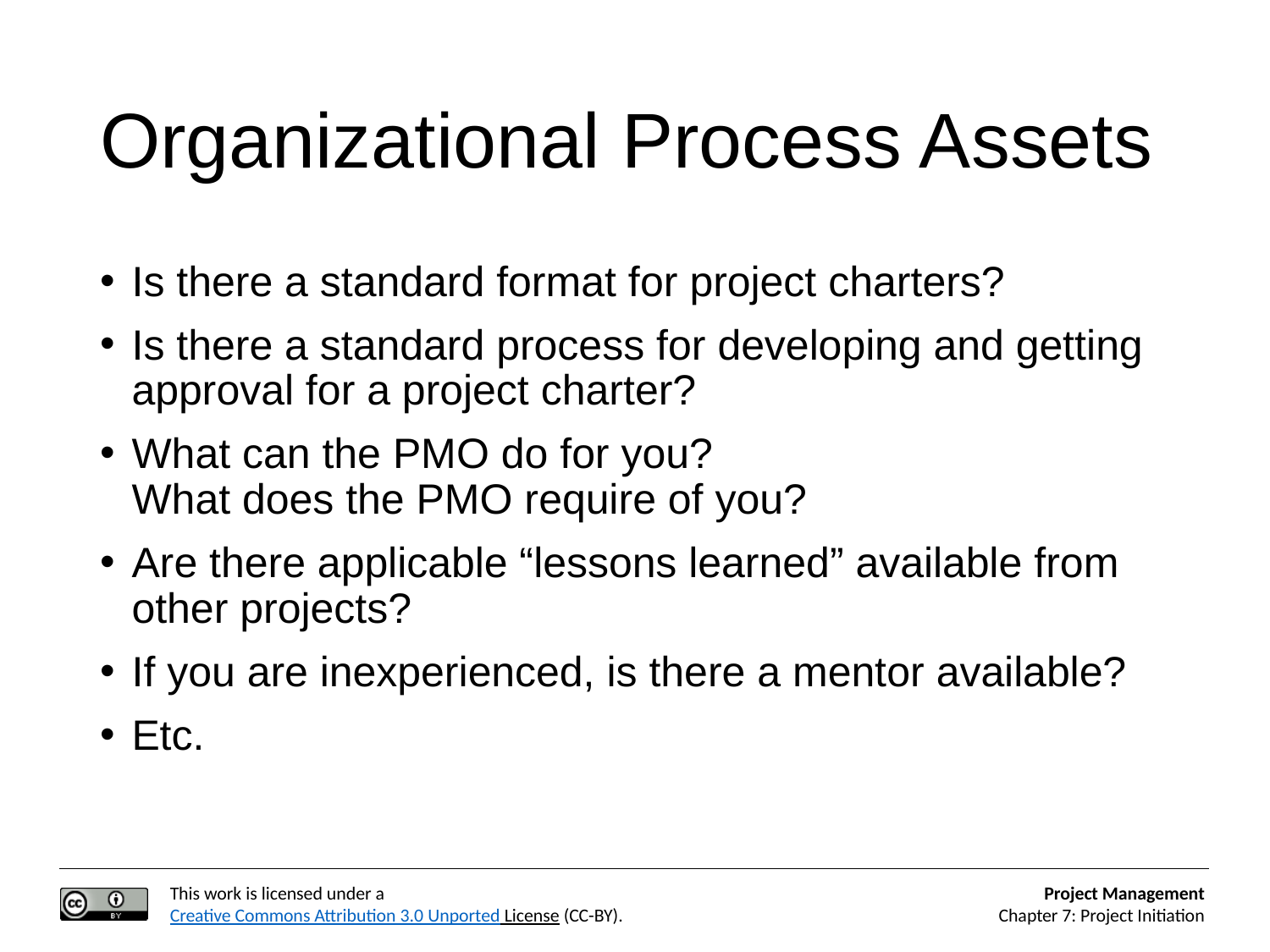

# Organizational Process Assets
Is there a standard format for project charters?
Is there a standard process for developing and getting approval for a project charter?
What can the PMO do for you?
What does the PMO require of you?
Are there applicable “lessons learned” available from other projects?
If you are inexperienced, is there a mentor available?
Etc.